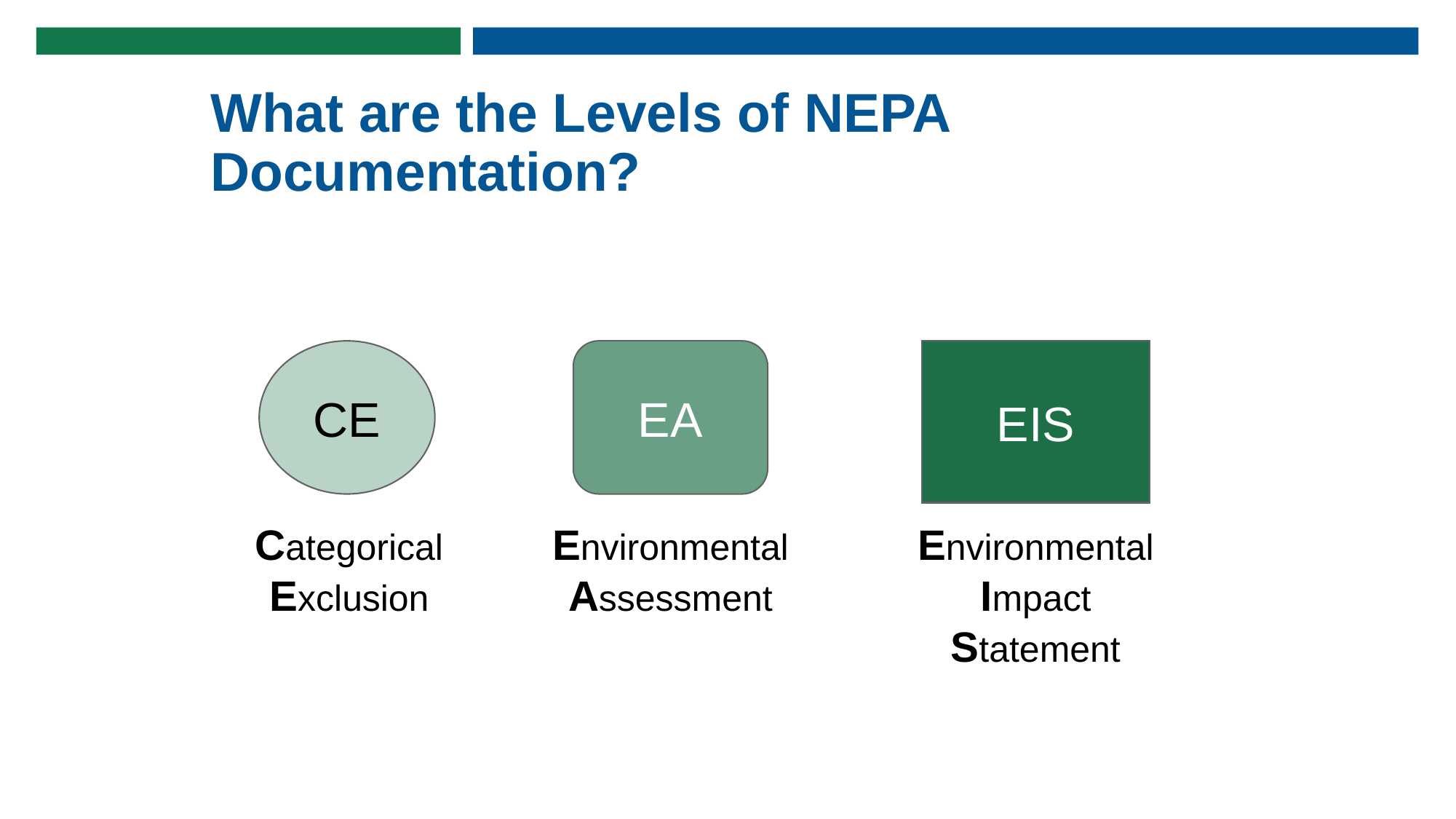

# What are the Levels of NEPA Documentation?
CE
EA
EIS
Categorical Exclusion
Environmental Assessment
Environmental Impact Statement